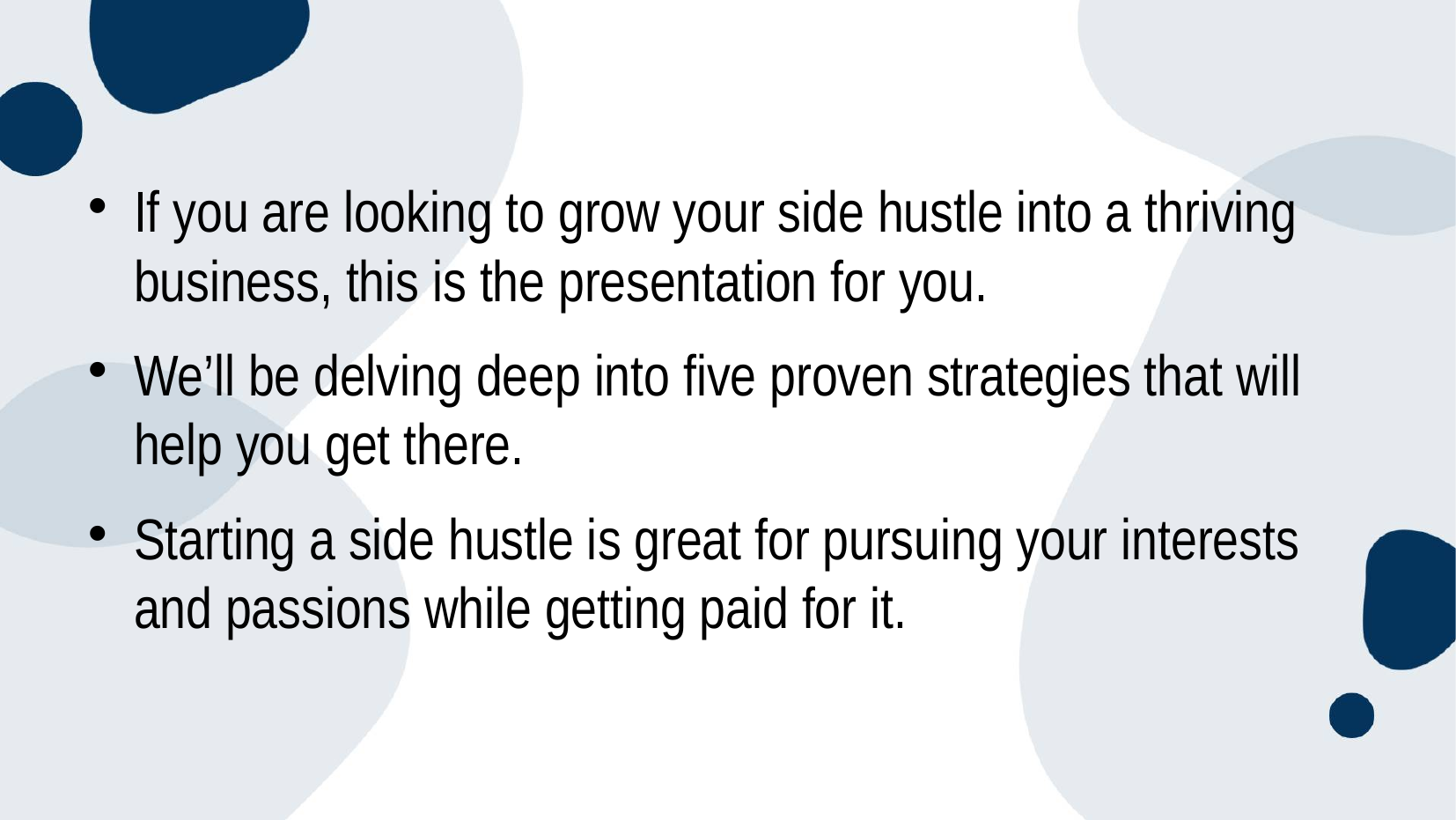

#
If you are looking to grow your side hustle into a thriving business, this is the presentation for you.
We’ll be delving deep into five proven strategies that will help you get there.
Starting a side hustle is great for pursuing your interests and passions while getting paid for it.